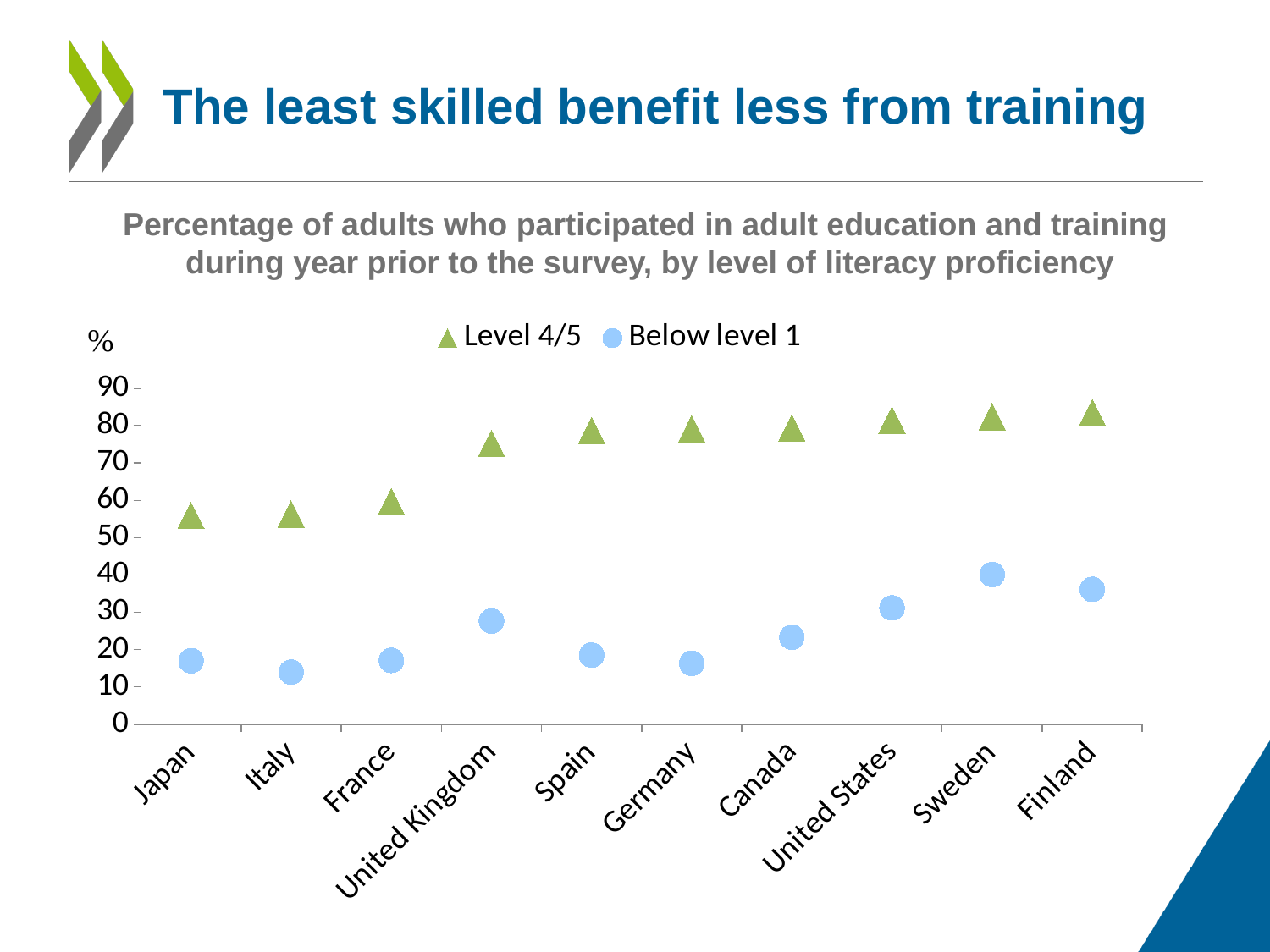

# The least skilled benefit less from training
Percentage of adults who participated in adult education and training
during year prior to the survey, by level of literacy proficiency

### Chart

| Category | Level 4/5 | Below level 1 |
|---|---|---|
| Japan | 55.9370049149253 | 17.0050999825438 |
| Italy | 56.3210238897735 | 13.9695671858687 |
| France | 59.6585648679448 | 17.0980601192791 |
| United Kingdom | 75.2884500286231 | 27.6651841668612 |
| Spain | 78.7401365722374 | 18.5186248842271 |
| Germany | 79.2138377219025 | 16.3340260508928 |
| Canada | 79.4017587364721 | 23.331755025603 |
| United States | 81.5473983558741 | 31.1674969177576 |
| Sweden | 82.4362311020904 | 40.1409402059005 |
| Finland | 83.5058085381155 | 36.1745691458729 |